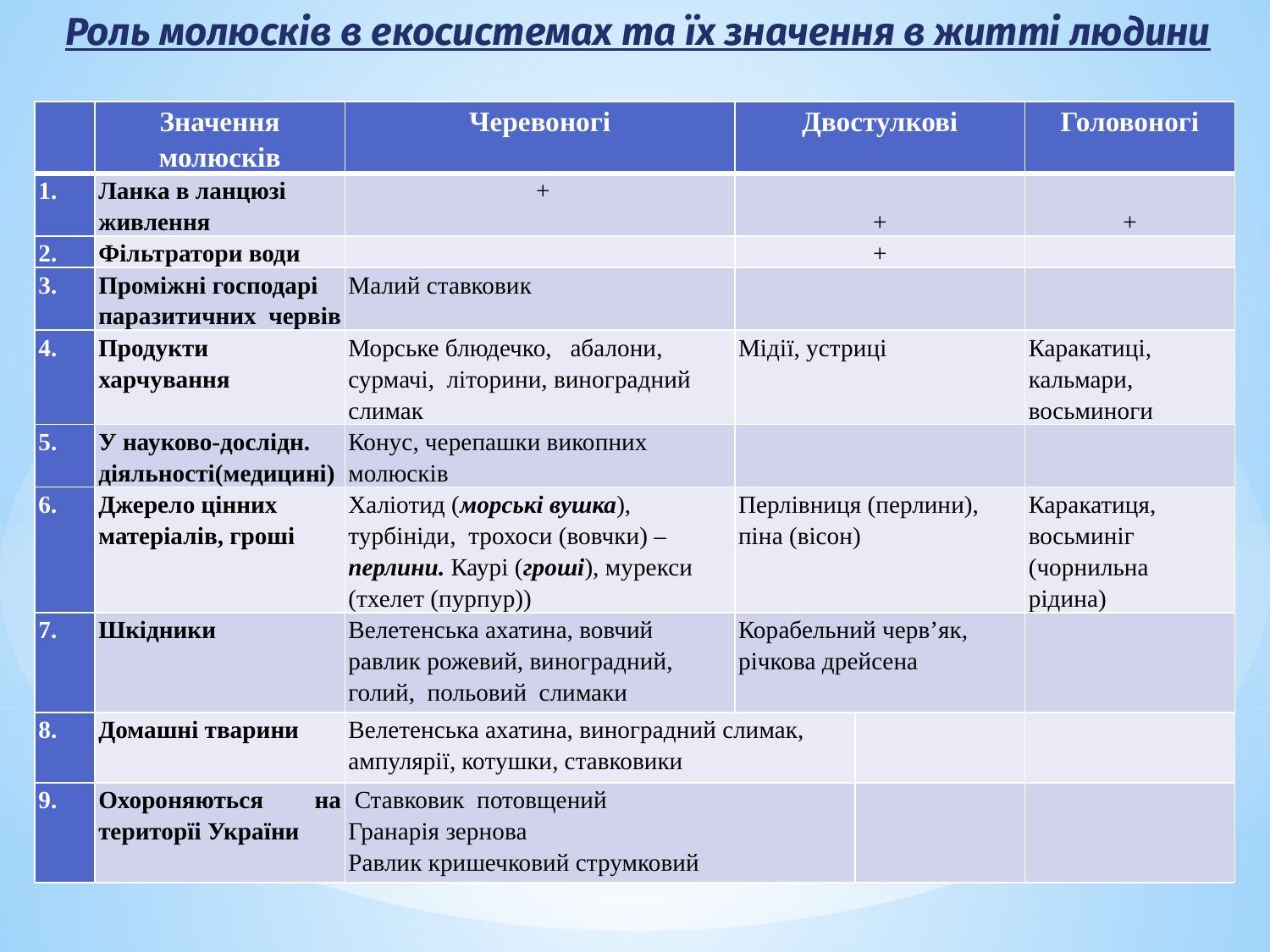

Роль молюсків в екосистемах та їх значення в житті людини

|  | Значення молюсків | Черевоногі | Двостулкові |  | Головоногі |
| --- | --- | --- | --- | --- | --- |
| 1. | Ланка в ланцюзі живлення | + | + |  | + |
| 2. | Фільтратори води |  | + |  |  |
| 3. | Проміжні господарі паразитичних червів | Малий ставковик |  |  |  |
| 4. | Продукти харчування | Морське блюдечко, абалони, сурмачі, літорини, виноградний слимак | Мідії, устриці |  | Каракатиці, кальмари, восьминоги |
| 5. | У науково-дослідн. діяльності(медицині) | Конус, черепашки викопних молюсків |  |  |  |
| 6. | Джерело цінних матеріалів, гроші | Халіотид (морські вушка), турбініди, трохоси (вовчки) –перлини. Каурі (гроші), мурекси (тхелет (пурпур)) | Перлівниця (перлини), піна (вісон) |  | Каракатиця, восьминіг (чорнильна рідина) |
| 7. | Шкідники | Велетенська ахатина, вовчий равлик рожевий, виноградний, голий, польовий слимаки | Корабельний черв’як, річкова дрейсена |  |  |
| 8. | Домашні тварини | Велетенська ахатина, виноградний слимак, ампулярії, котушки, ставковики |  |  |  |
| 9. | Охороняються на територїі України | Ставковик потовщений Гранарія зернова Равлик кришечковий струмковий |  |  |  |
#